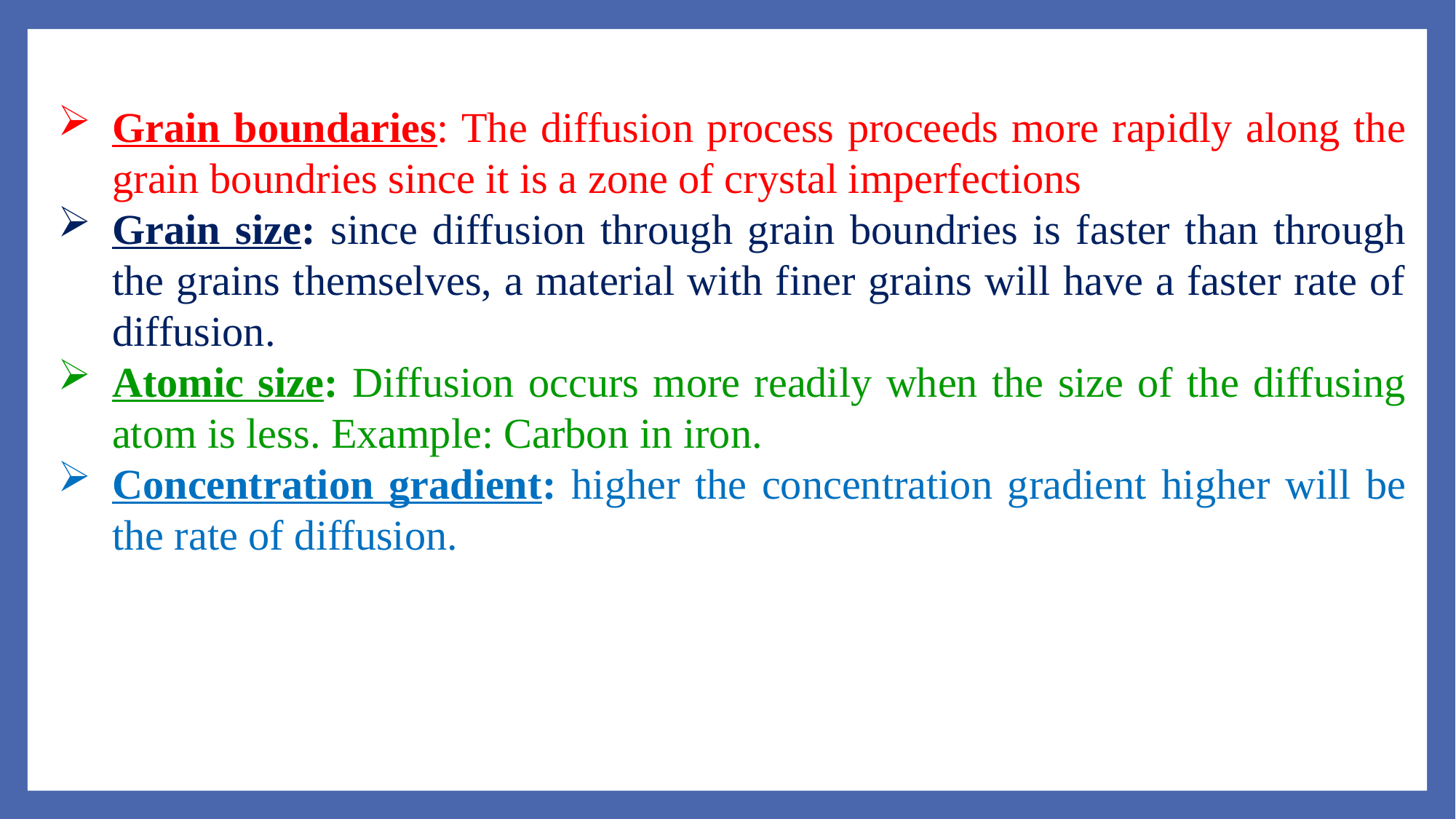

Grain boundaries: The diffusion process proceeds more rapidly along the grain boundries since it is a zone of crystal imperfections
Grain size: since diffusion through grain boundries is faster than through the grains themselves, a material with finer grains will have a faster rate of diffusion.
Atomic size: Diffusion occurs more readily when the size of the diffusing atom is less. Example: Carbon in iron.
Concentration gradient: higher the concentration gradient higher will be the rate of diffusion.